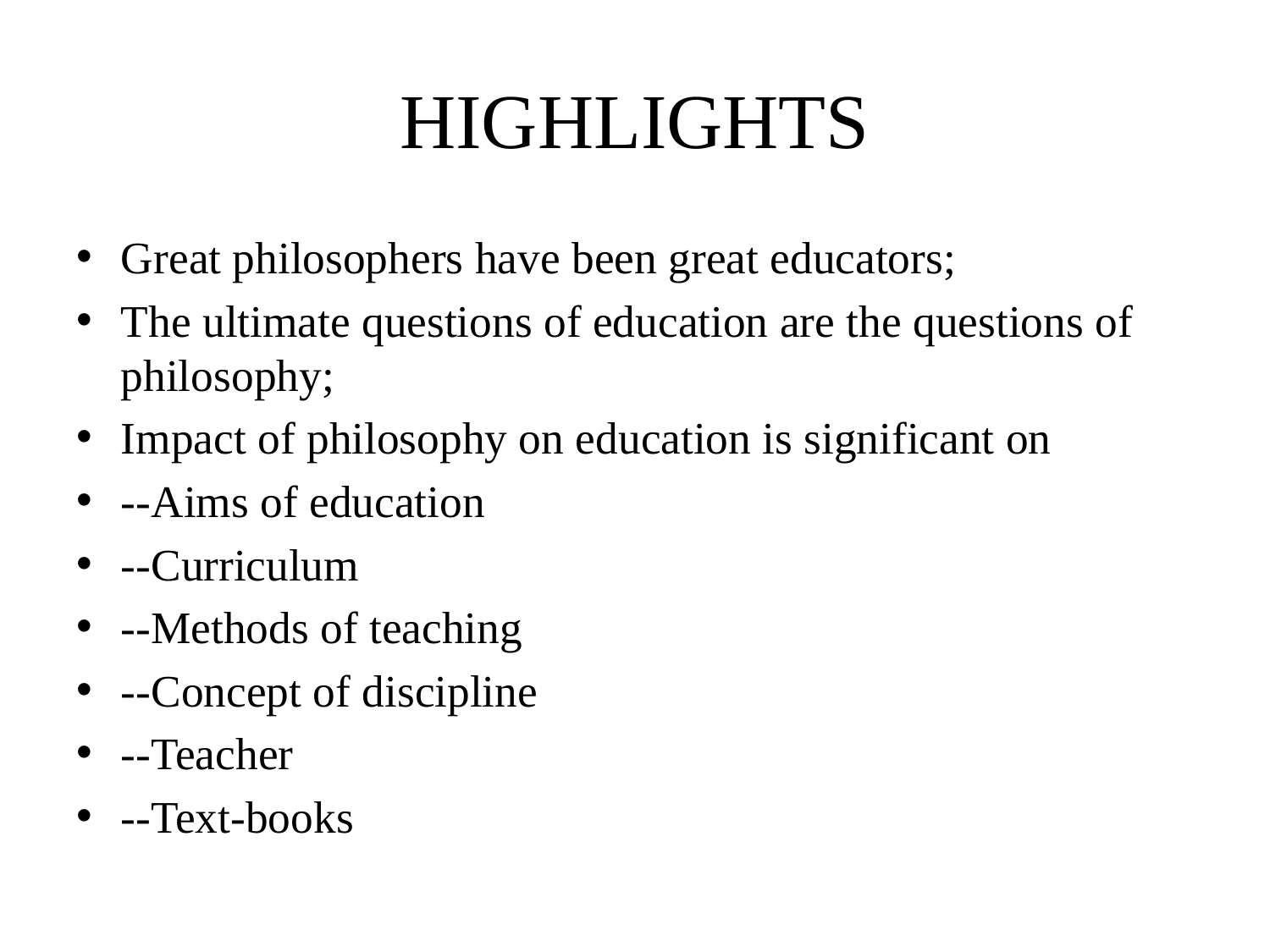

# HIGHLIGHTS
Great philosophers have been great educators;
The ultimate questions of education are the questions of philosophy;
Impact of philosophy on education is significant on
--Aims of education
--Curriculum
--Methods of teaching
--Concept of discipline
--Teacher
--Text-books